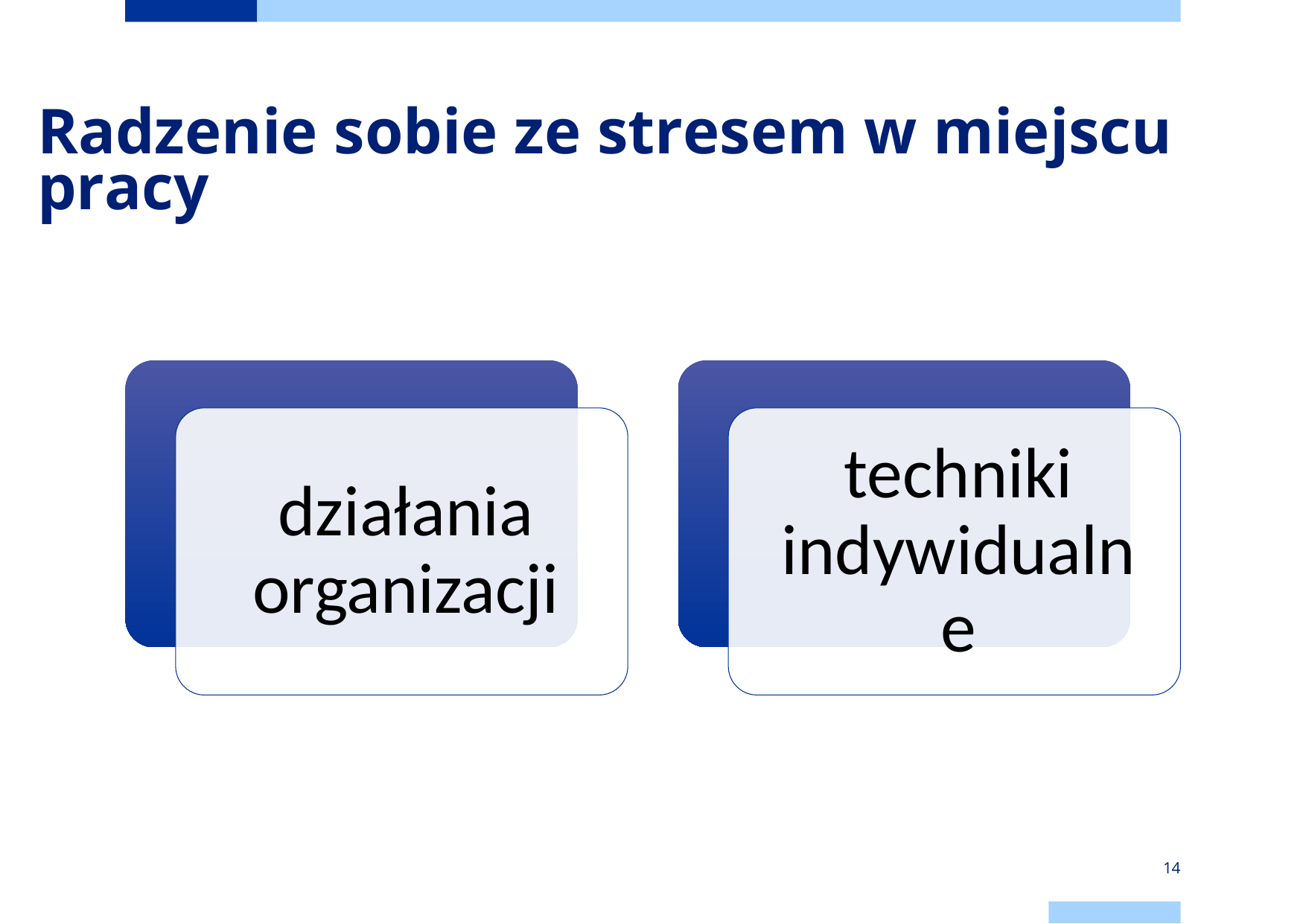

# Radzenie sobie ze stresem w miejscu pracy
działania organizacji
techniki indywidualne
14